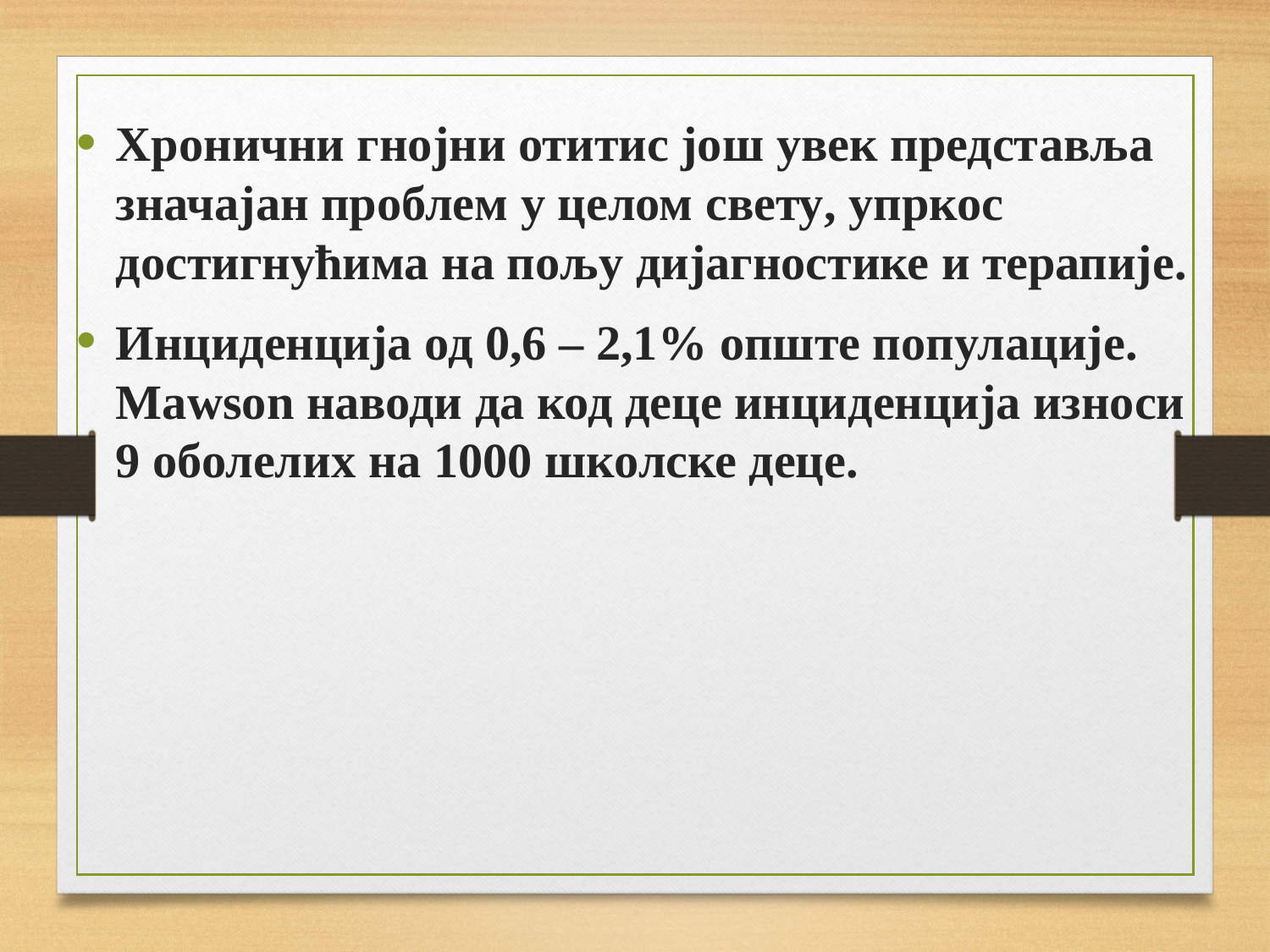

Хронични гнојни отитис још увек представља значајан проблем у целом свету, упркос достигнућима на пољу дијагностике и терапије.
Инциденција од 0,6 – 2,1% опште популације. Mawson наводи да код деце инциденција износи 9 оболелих на 1000 школске деце.